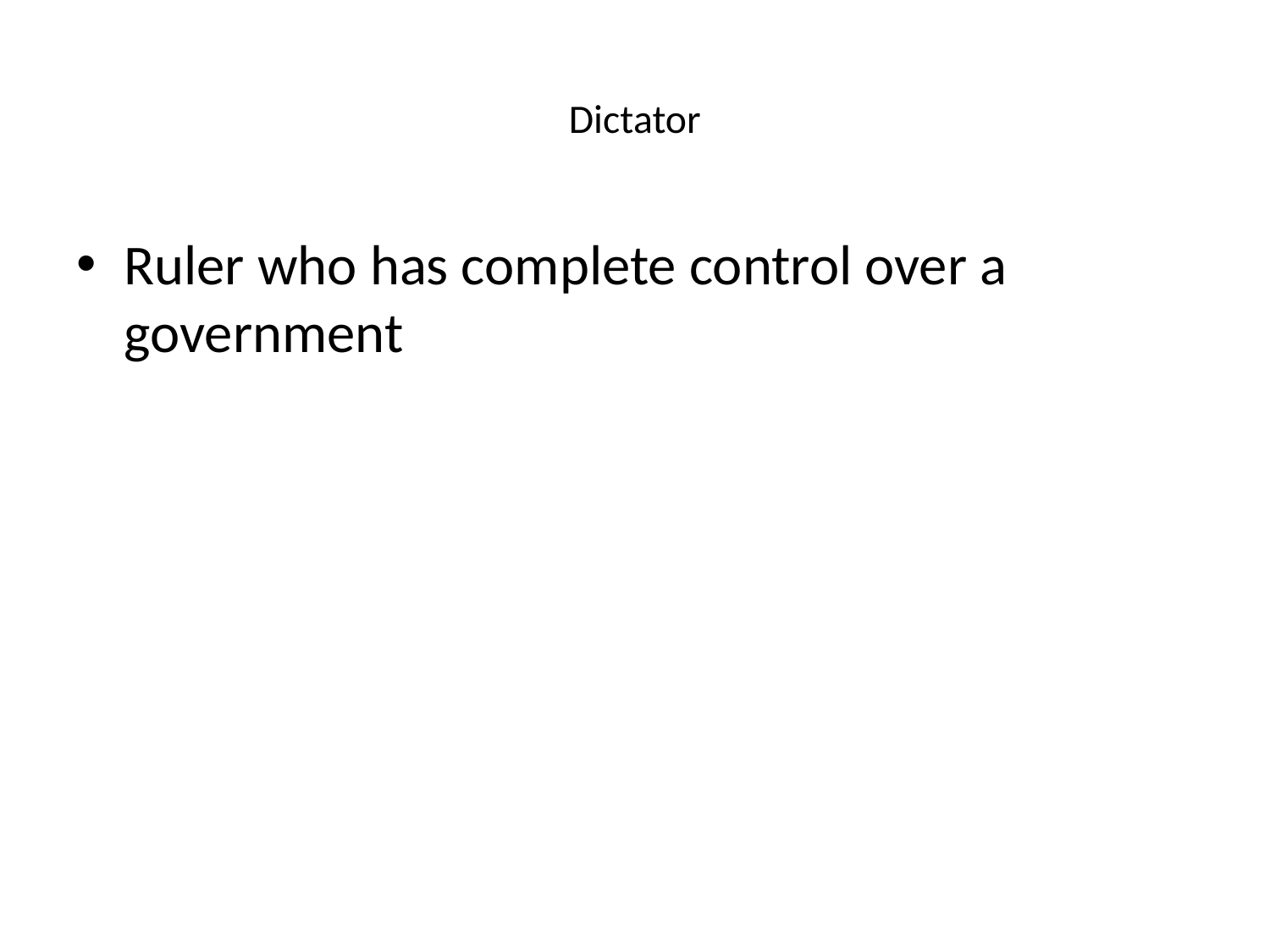

# Dictator
Ruler who has complete control over a government